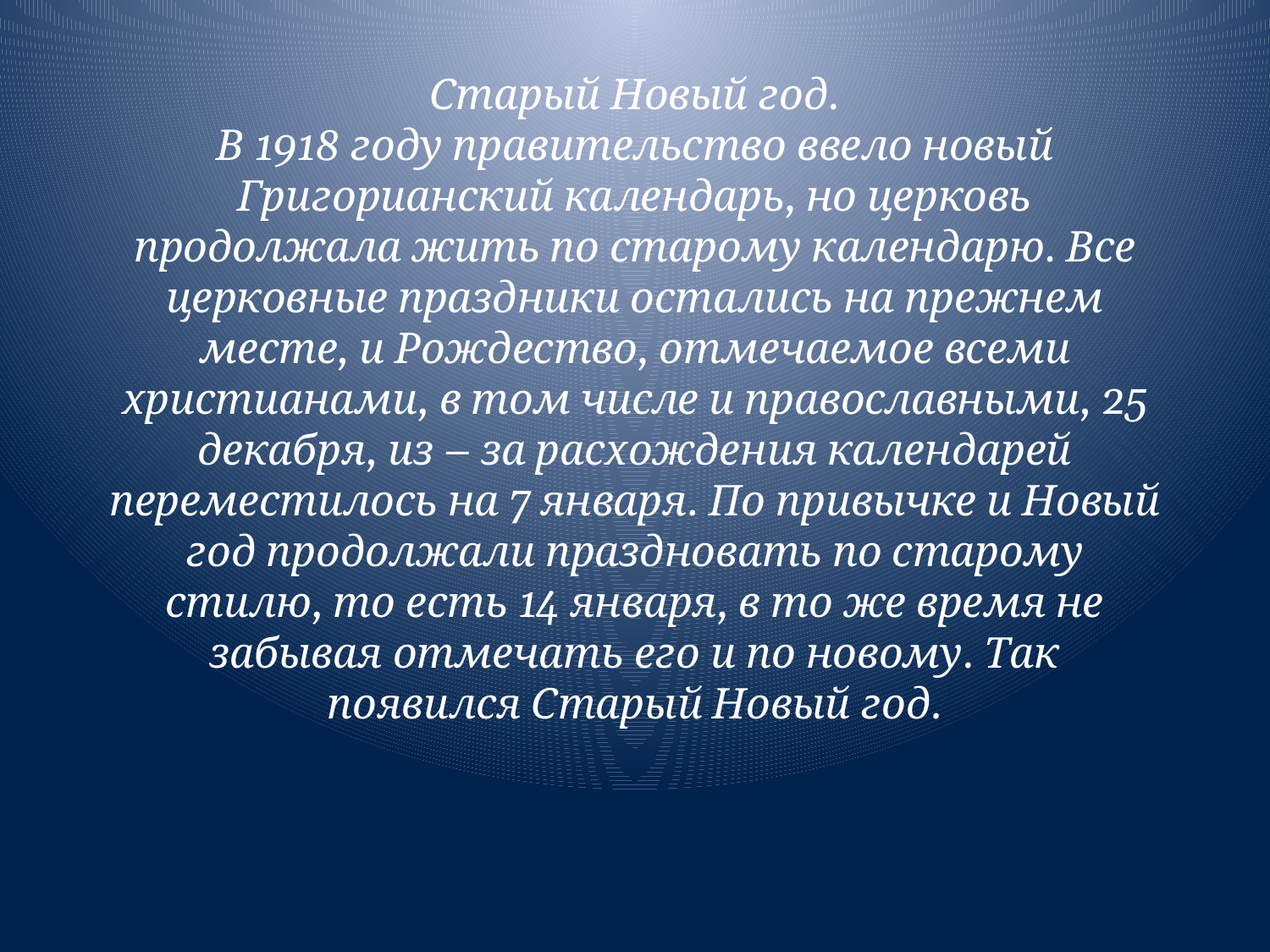

# Старый Новый год. В 1918 году правительство ввело новый Григорианский календарь, но церковь продолжала жить по старому календарю. Все церковные праздники остались на прежнем месте, и Рождество, отмечаемое всеми христианами, в том числе и православными, 25 декабря, из – за расхождения календарей переместилось на 7 января. По привычке и Новый год продолжали праздновать по старому стилю, то есть 14 января, в то же время не забывая отмечать его и по новому. Так появился Старый Новый год.